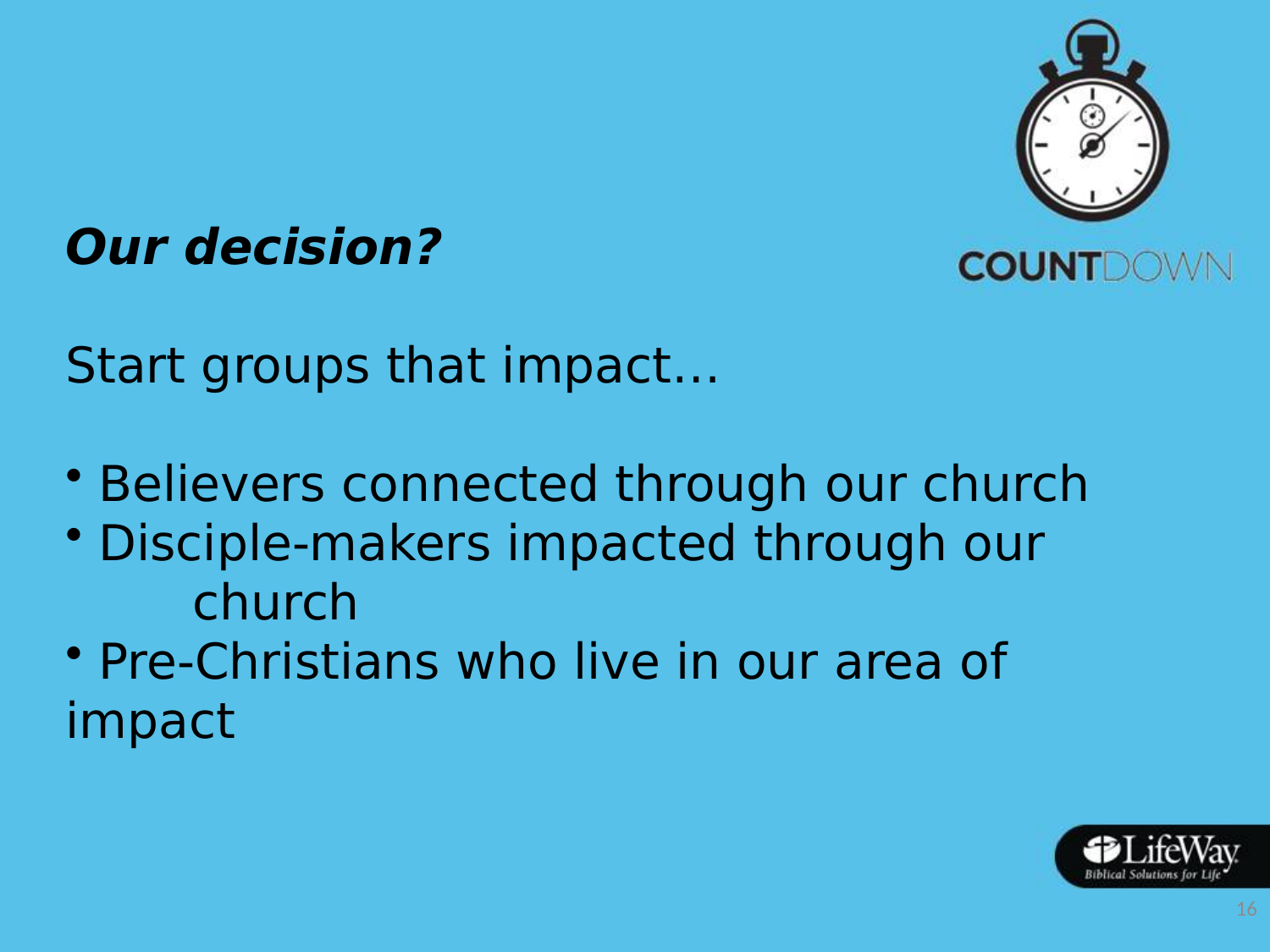

Our decision?

Start groups that impact…

 Believers connected through our church
 Disciple-makers impacted through our
	church
 Pre-Christians who live in our area of 	impact
16